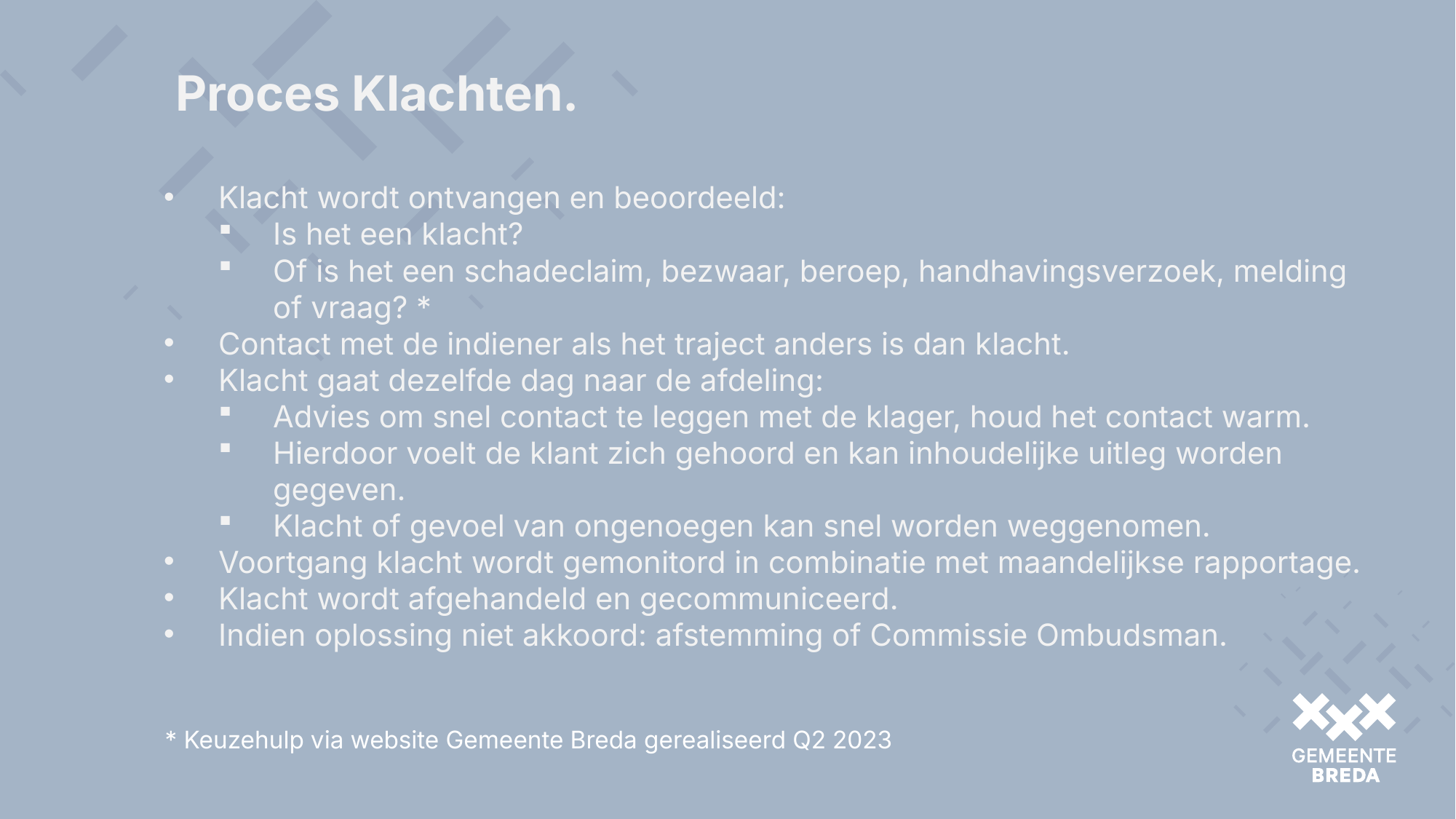

Proces Klachten.
Klacht wordt ontvangen en beoordeeld:
Is het een klacht?
Of is het een schadeclaim, bezwaar, beroep, handhavingsverzoek, melding of vraag? *
Contact met de indiener als het traject anders is dan klacht.
Klacht gaat dezelfde dag naar de afdeling:
Advies om snel contact te leggen met de klager, houd het contact warm.
Hierdoor voelt de klant zich gehoord en kan inhoudelijke uitleg worden gegeven.
Klacht of gevoel van ongenoegen kan snel worden weggenomen.
Voortgang klacht wordt gemonitord in combinatie met maandelijkse rapportage.
Klacht wordt afgehandeld en gecommuniceerd.
Indien oplossing niet akkoord: afstemming of Commissie Ombudsman.
* Keuzehulp via website Gemeente Breda gerealiseerd Q2 2023